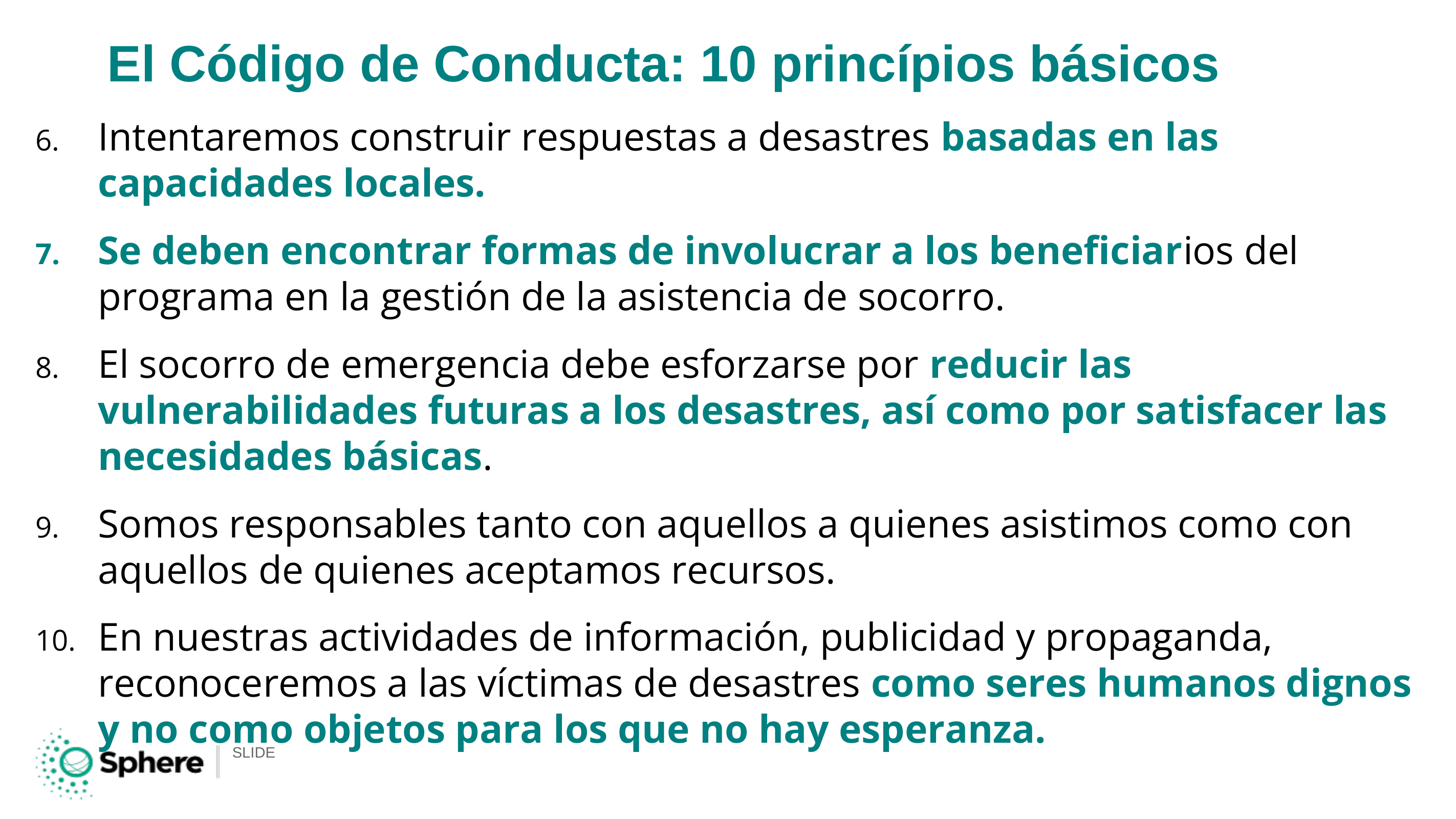

# El Código de Conducta: 10 princípios básicos
Intentaremos construir respuestas a desastres basadas en las capacidades locales.
Se deben encontrar formas de involucrar a los beneficiarios del programa en la gestión de la asistencia de socorro.
El socorro de emergencia debe esforzarse por reducir las vulnerabilidades futuras a los desastres, así como por satisfacer las necesidades básicas.
Somos responsables tanto con aquellos a quienes asistimos como con aquellos de quienes aceptamos recursos.
En nuestras actividades de información, publicidad y propaganda, reconoceremos a las víctimas de desastres como seres humanos dignos y no como objetos para los que no hay esperanza.